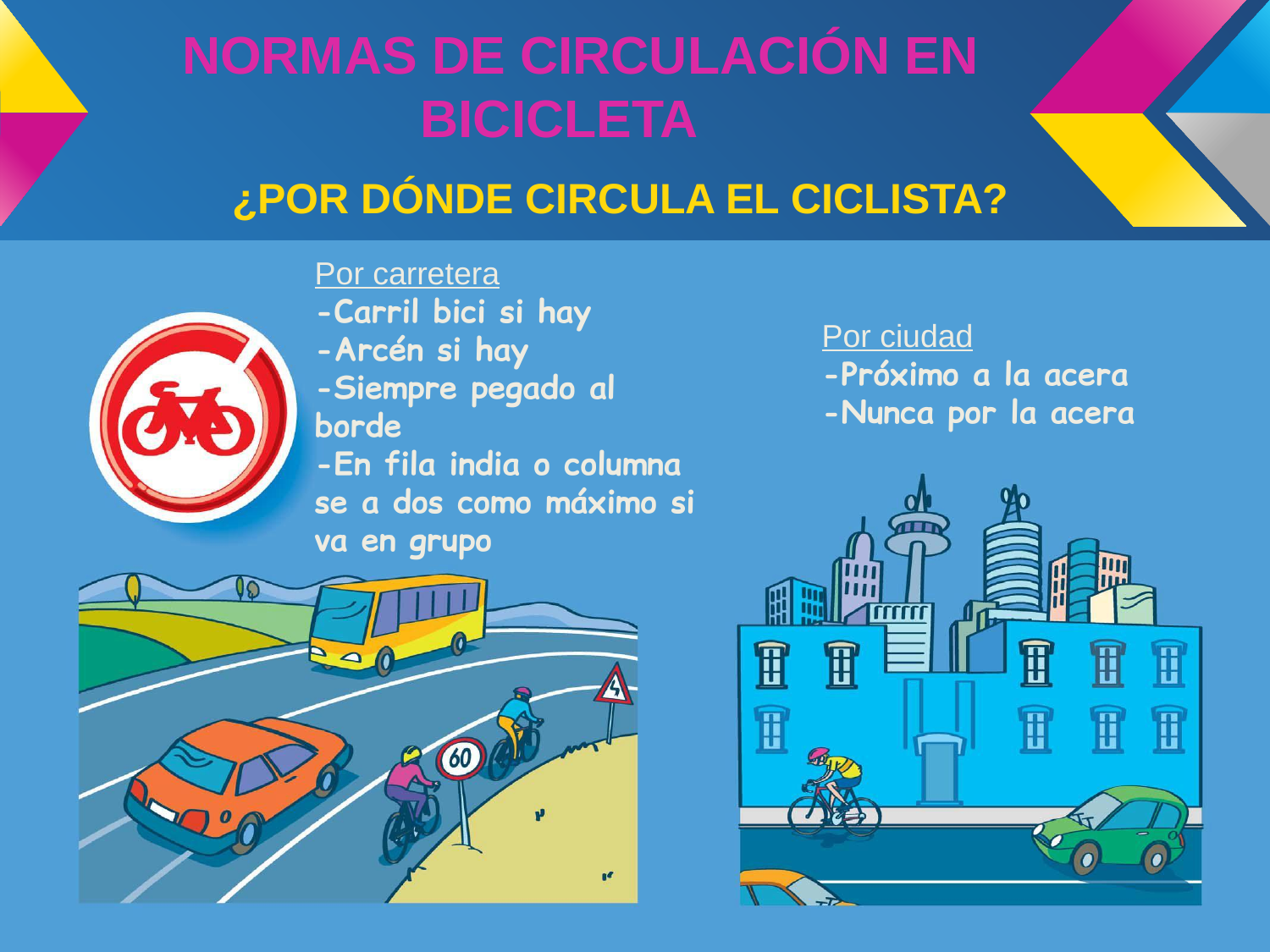

# NORMAS DE CIRCULACIÓN EN BICICLETA
¿POR DÓNDE CIRCULA EL CICLISTA?
Por carretera
-Carril bici si hay
-Arcén si hay
-Siempre pegado al borde
-En fila india o columna se a dos como máximo si va en grupo

Por ciudad
-Próximo a la acera
-Nunca por la acera